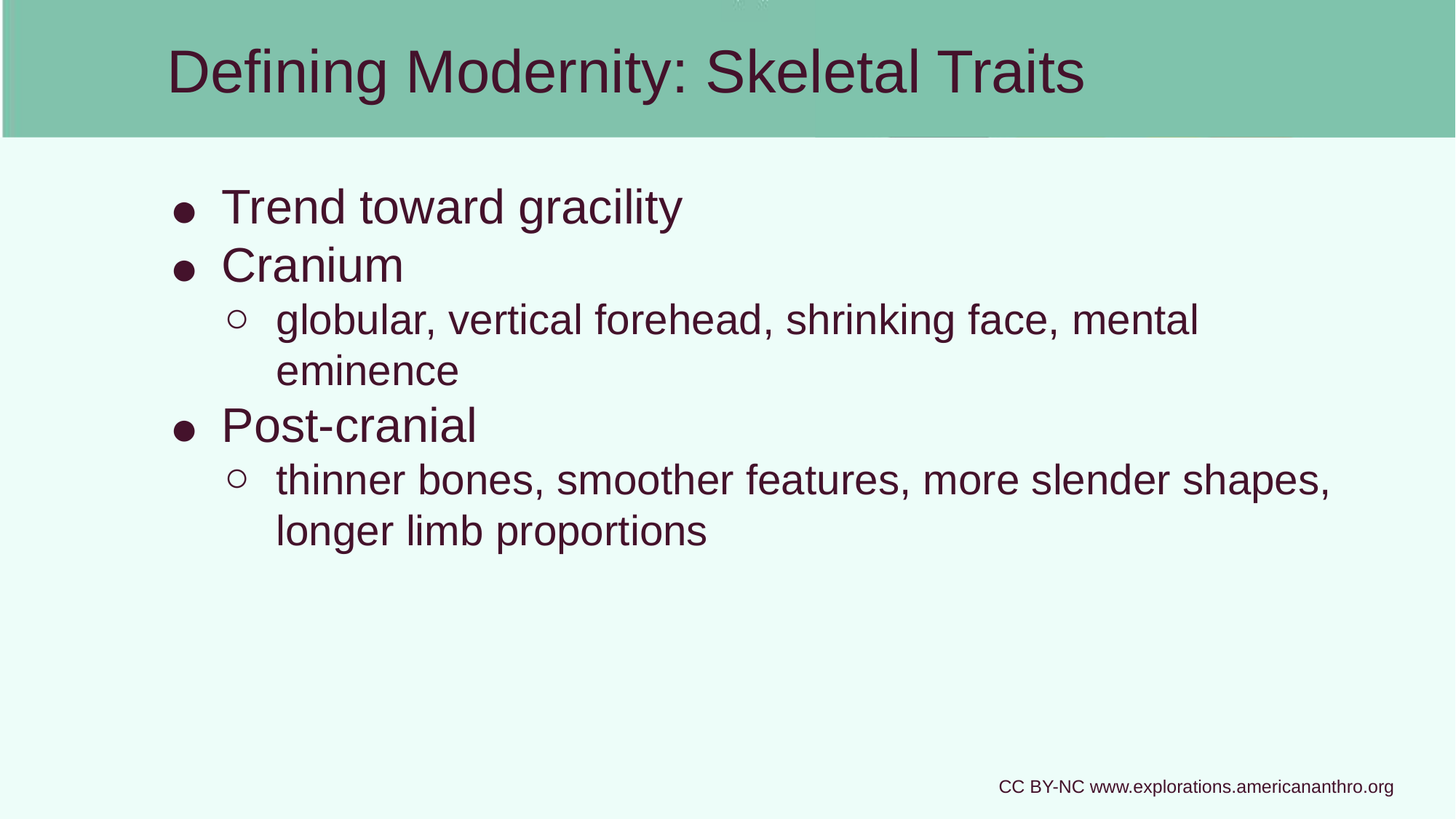

# Defining Modernity: Skeletal Traits
Trend toward gracility
Cranium
globular, vertical forehead, shrinking face, mental eminence
Post-cranial
thinner bones, smoother features, more slender shapes, longer limb proportions